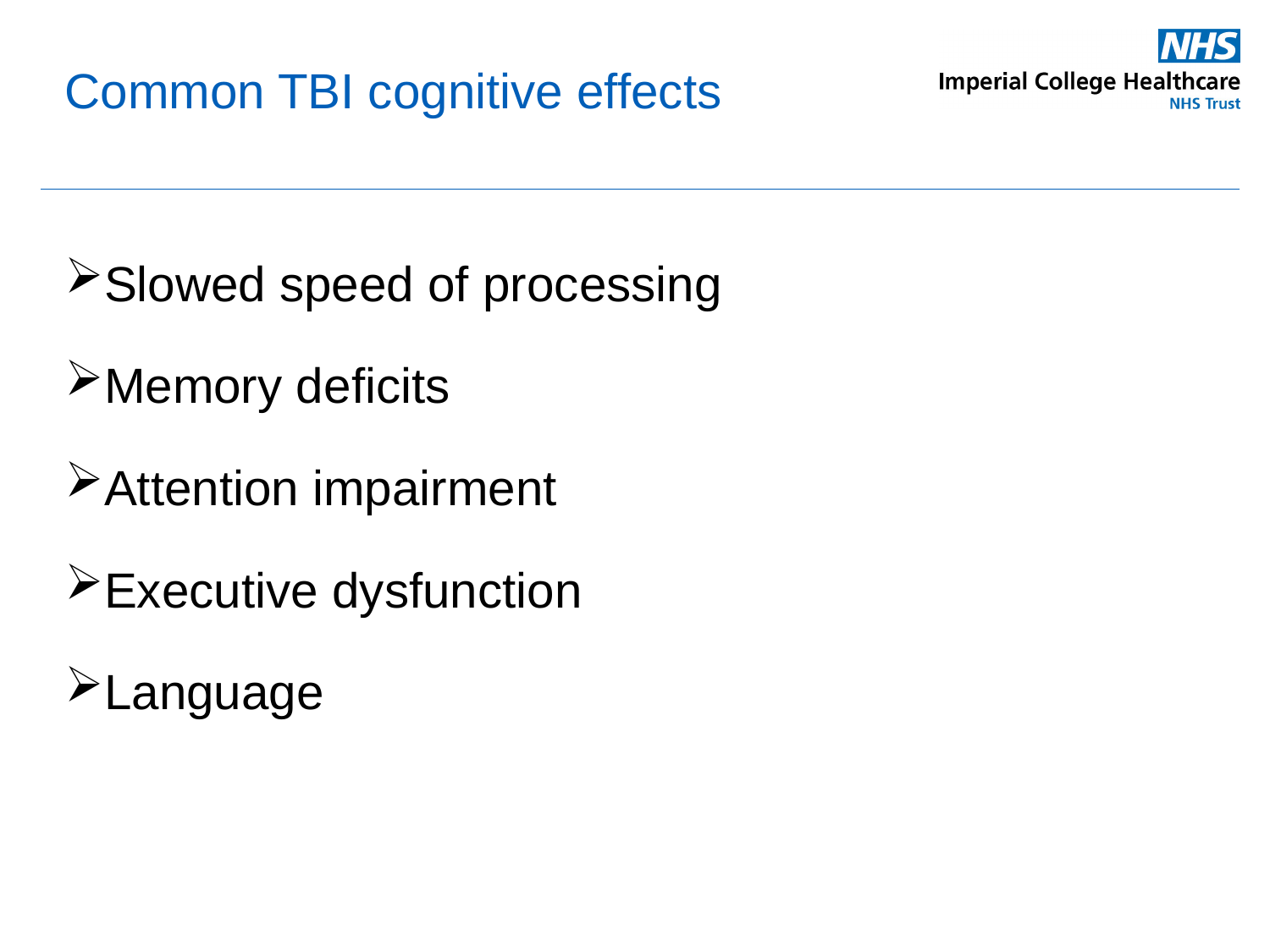

# Common TBI cognitive effects
Slowed speed of processing
Memory deficits
Attention impairment
Executive dysfunction
Language